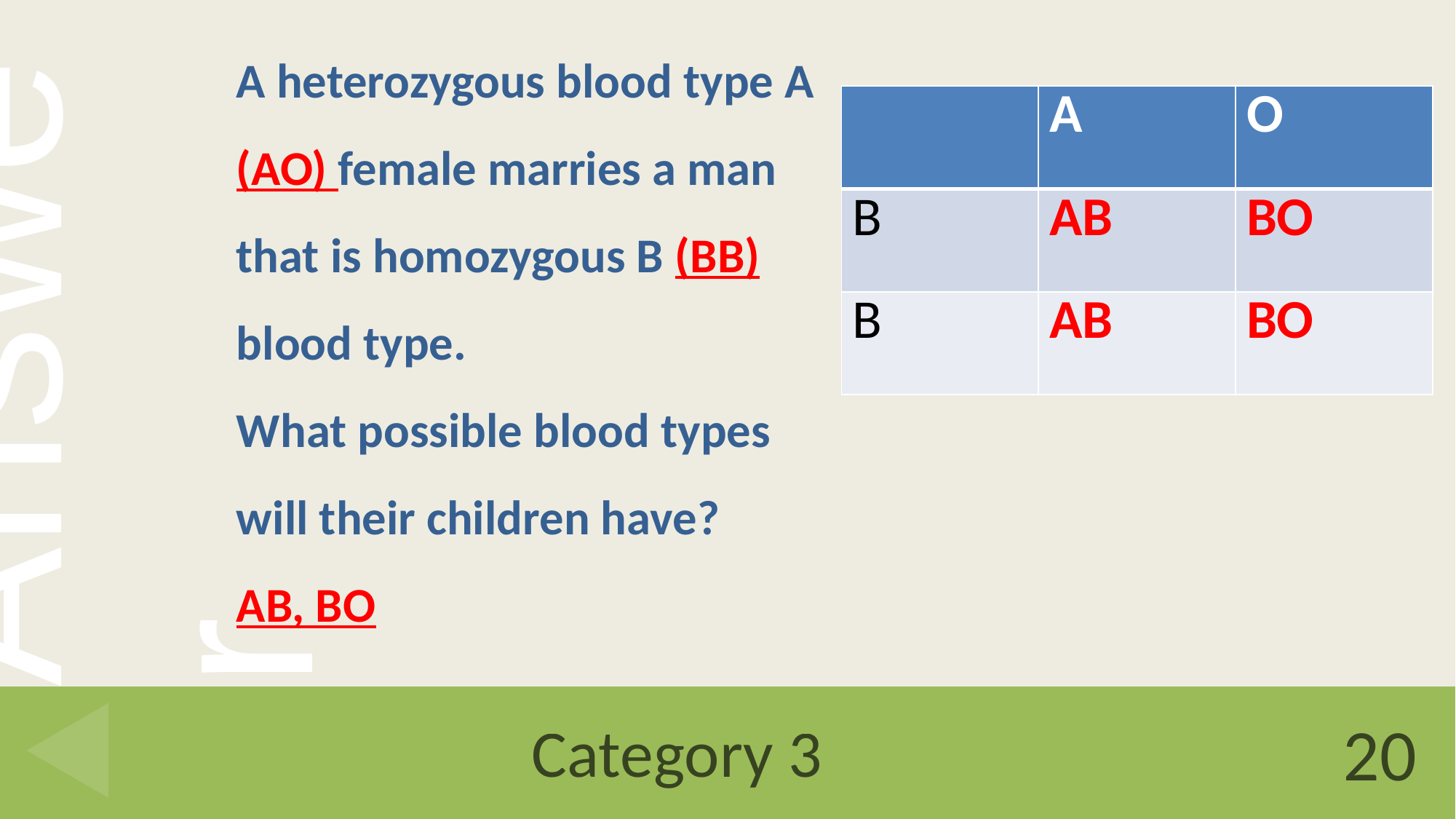

A heterozygous blood type A (AO) female marries a man that is homozygous B (BB) blood type.
What possible blood types will their children have?
AB, BO

|  | A | O |
| --- | --- | --- |
| B | AB | BO |
| B | AB | BO |
# Category 3
20